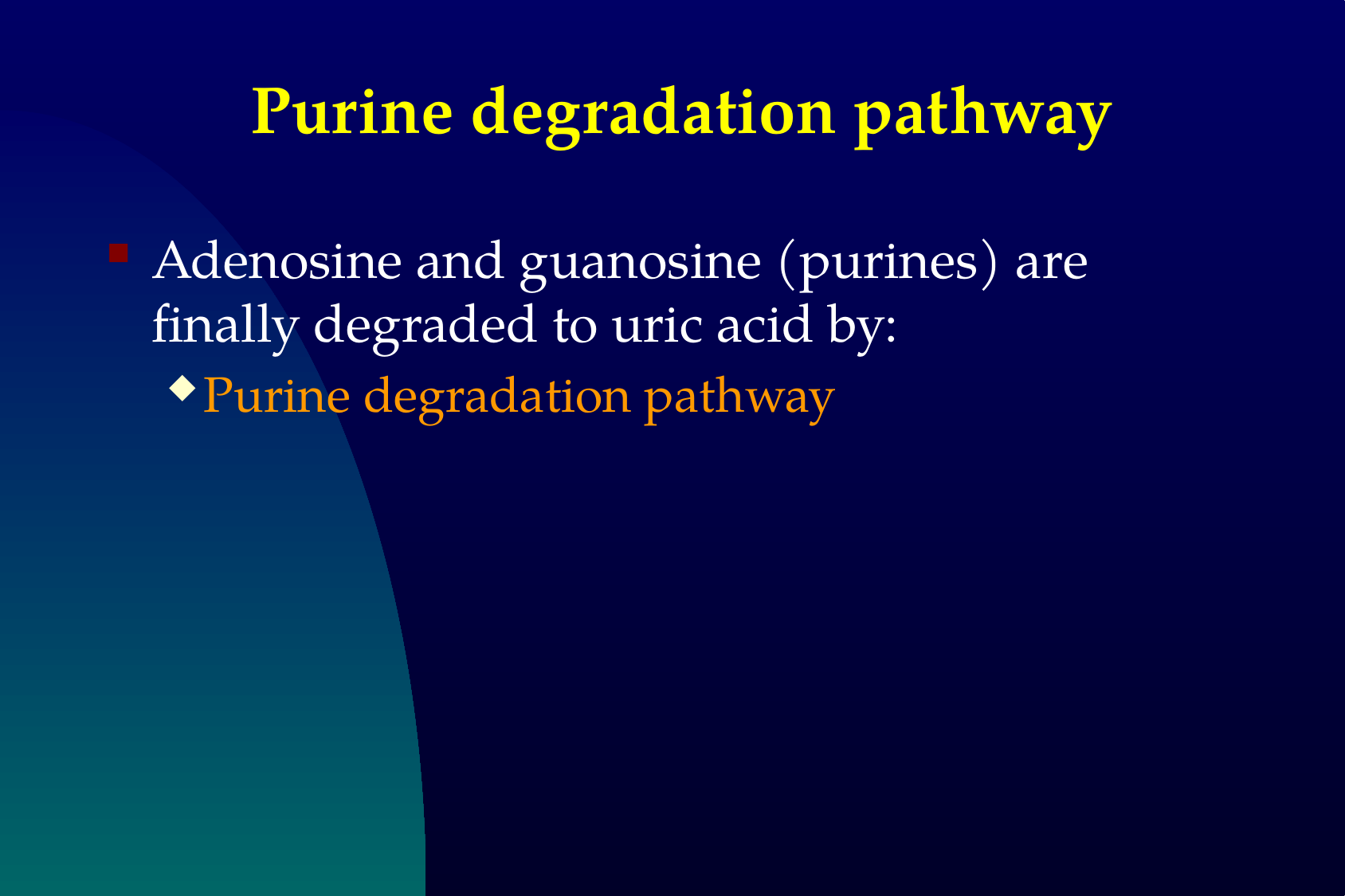

# Purine degradation pathway
Adenosine and guanosine (purines) are finally degraded to uric acid by:
Purine degradation pathway